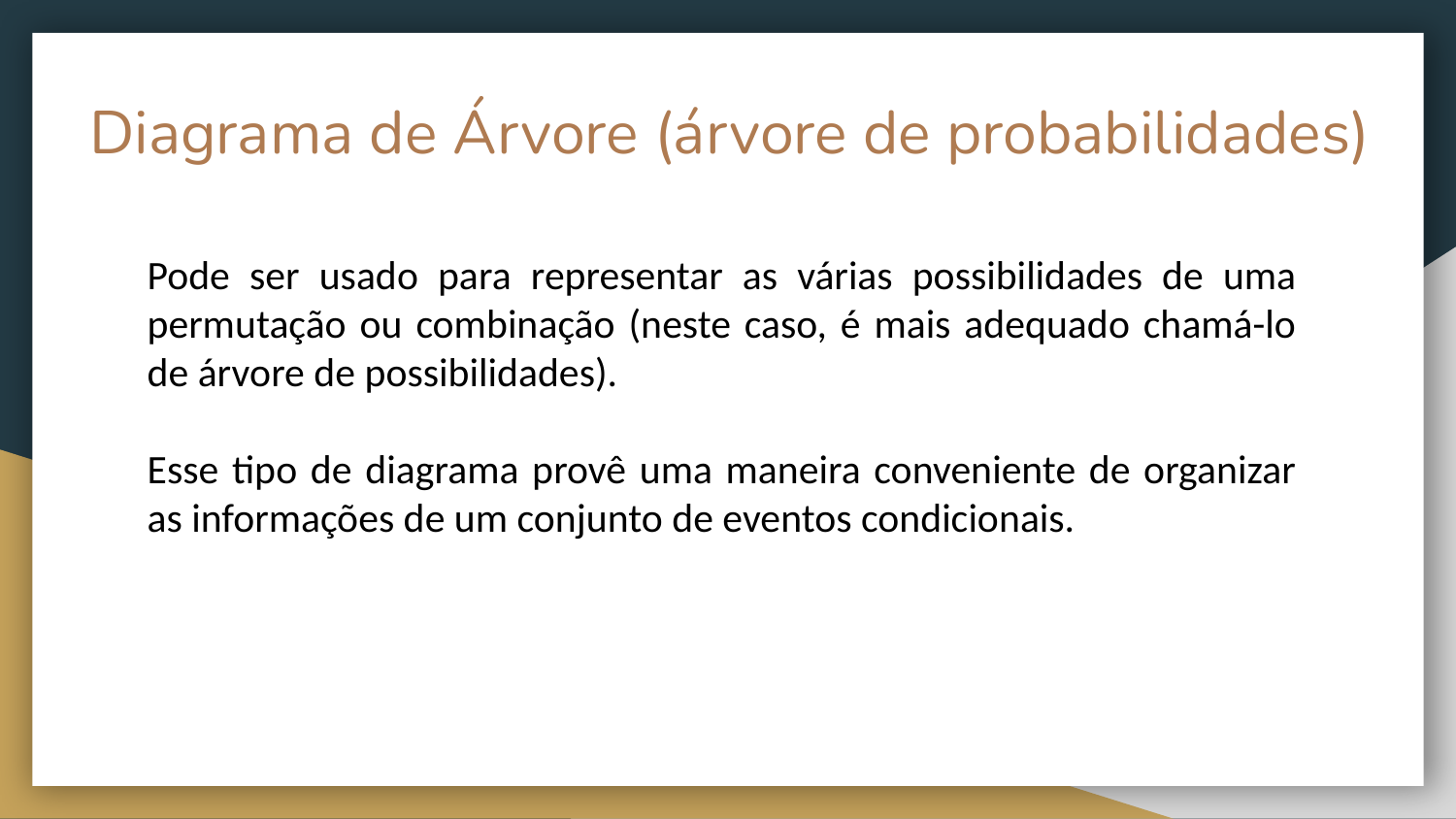

# Diagrama de Árvore (árvore de probabilidades)
Pode ser usado para representar as várias possibilidades de uma permutação ou combinação (neste caso, é mais adequado chamá-lo de árvore de possibilidades).

Esse tipo de diagrama provê uma maneira conveniente de organizar as informações de um conjunto de eventos condicionais.